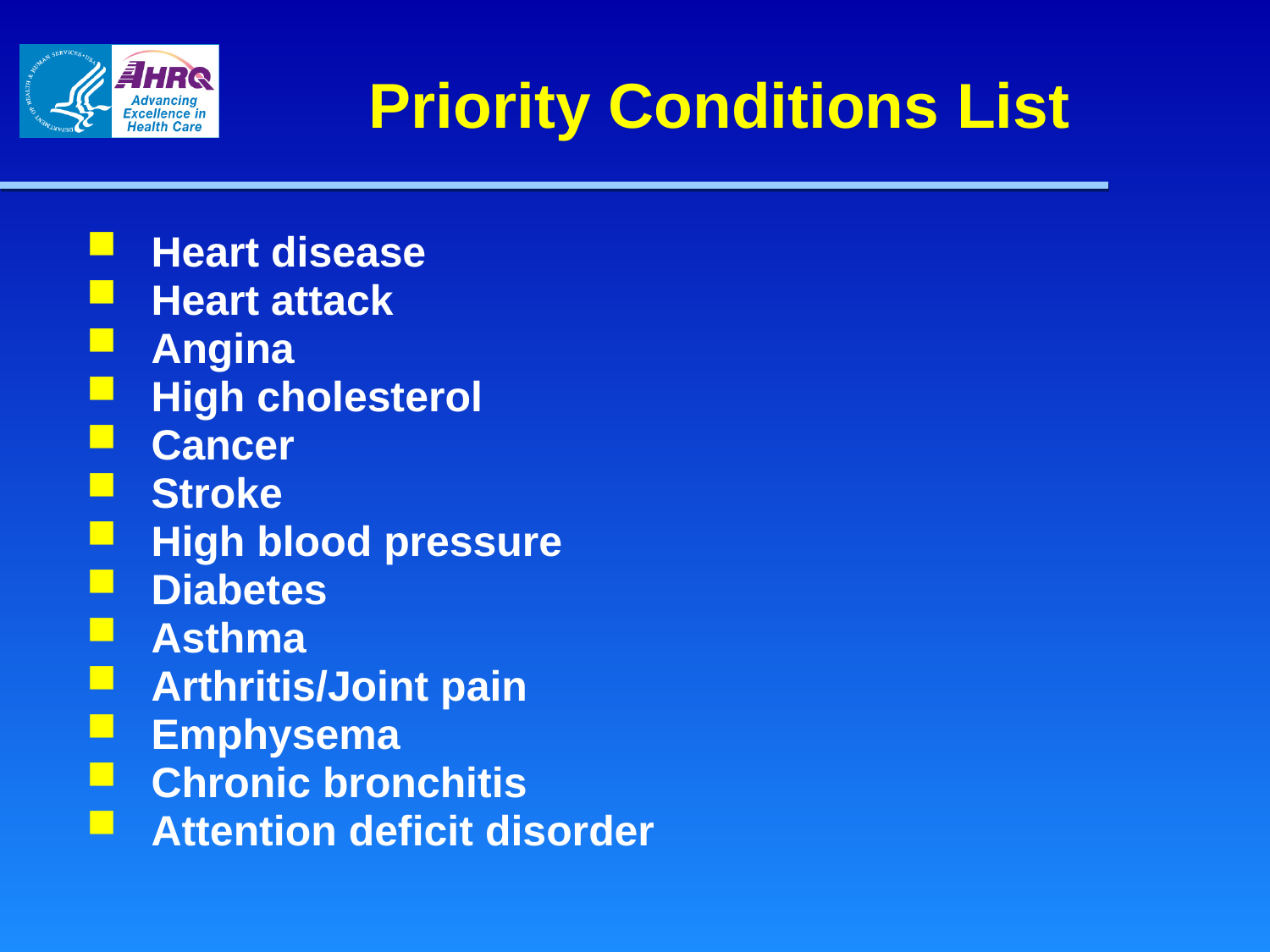

Priority Conditions List
Heart disease
Heart attack
Angina
High cholesterol
Cancer
Stroke
High blood pressure
Diabetes
Asthma
Arthritis/Joint pain
Emphysema
Chronic bronchitis
Attention deficit disorder